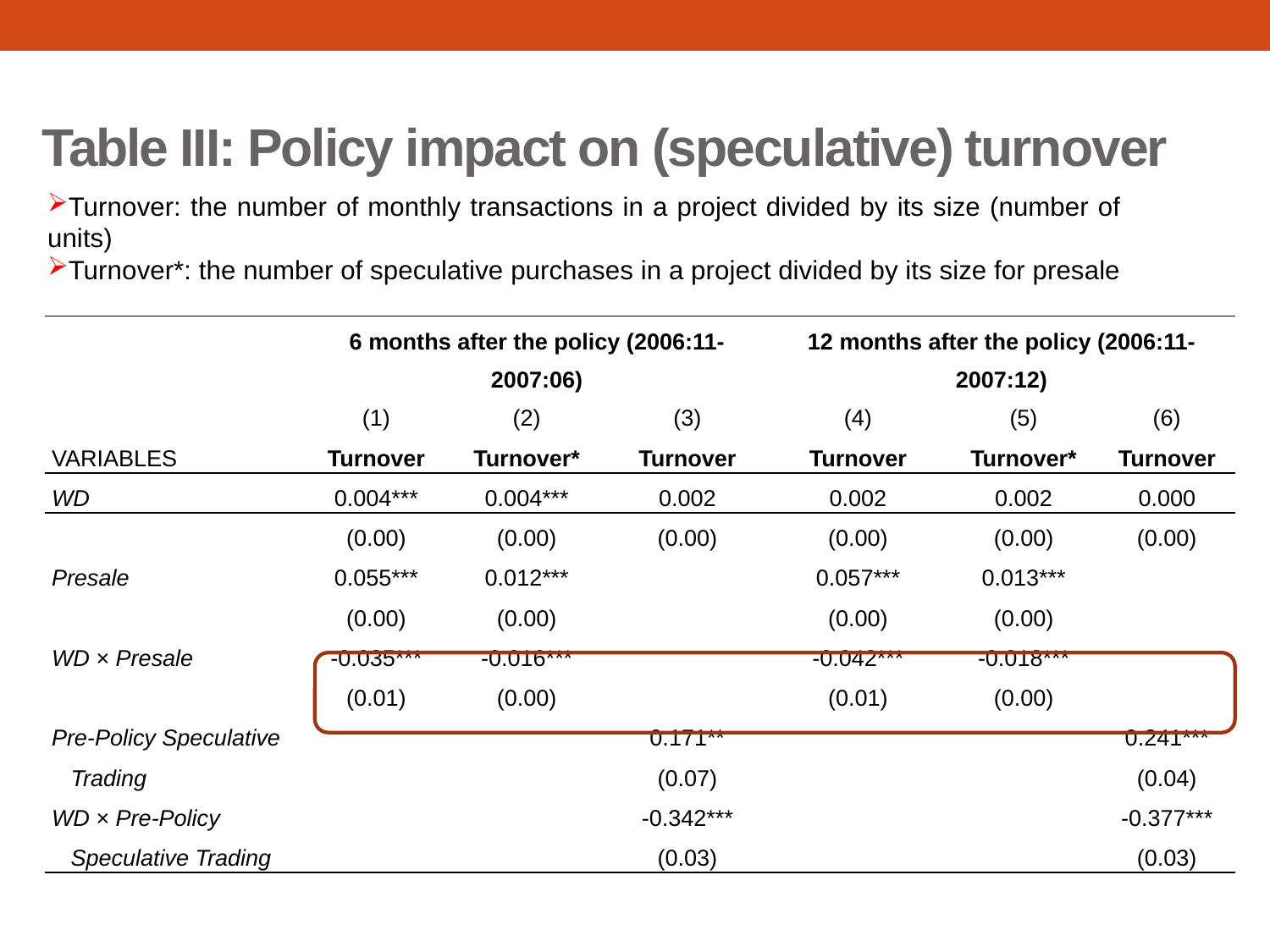

# Table III: Policy impact on (speculative) turnover
Turnover: the number of monthly transactions in a project divided by its size (number of units)
Turnover*: the number of speculative purchases in a project divided by its size for presale

|  | 6 months after the policy (2006:11-2007:06) |  |  | 12 months after the policy (2006:11-2007:12) |  |  |
| --- | --- | --- | --- | --- | --- | --- |
|  | (1) | (2) | (3) | (4) | (5) | (6) |
| VARIABLES | Turnover | Turnover\* | Turnover | Turnover | Turnover\* | Turnover |
| WD | 0.004\*\*\* | 0.004\*\*\* | 0.002 | 0.002 | 0.002 | 0.000 |
|  | (0.00) | (0.00) | (0.00) | (0.00) | (0.00) | (0.00) |
| Presale | 0.055\*\*\* | 0.012\*\*\* |  | 0.057\*\*\* | 0.013\*\*\* |  |
|  | (0.00) | (0.00) |  | (0.00) | (0.00) |  |
| WD × Presale | -0.035\*\*\* | -0.016\*\*\* |  | -0.042\*\*\* | -0.018\*\*\* |  |
|  | (0.01) | (0.00) |  | (0.01) | (0.00) |  |
| Pre-Policy Speculative |  |  | 0.171\*\* |  |  | 0.241\*\*\* |
| Trading |  |  | (0.07) |  |  | (0.04) |
| WD × Pre-Policy |  |  | -0.342\*\*\* |  |  | -0.377\*\*\* |
| Speculative Trading |  |  | (0.03) |  |  | (0.03) |